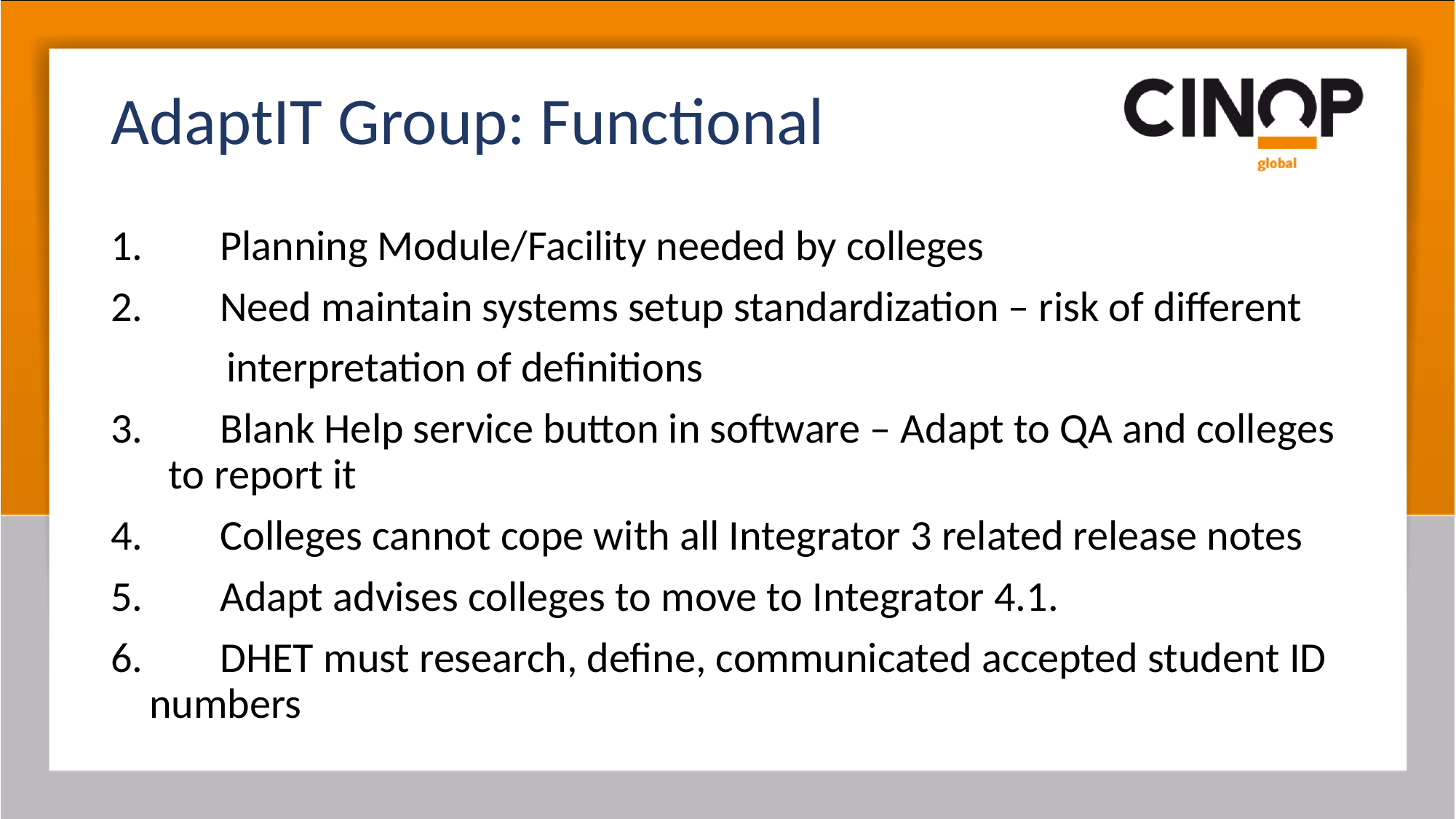

# AdaptIT Group: Functional
1.	Planning Module/Facility needed by colleges
2.	Need maintain systems setup standardization – risk of different
            interpretation of definitions
3.	Blank Help service button in software – Adapt to QA and colleges       to report it
4.	Colleges cannot cope with all Integrator 3 related release notes
5.	Adapt advises colleges to move to Integrator 4.1.
6.	DHET must research, define, communicated accepted student ID      numbers